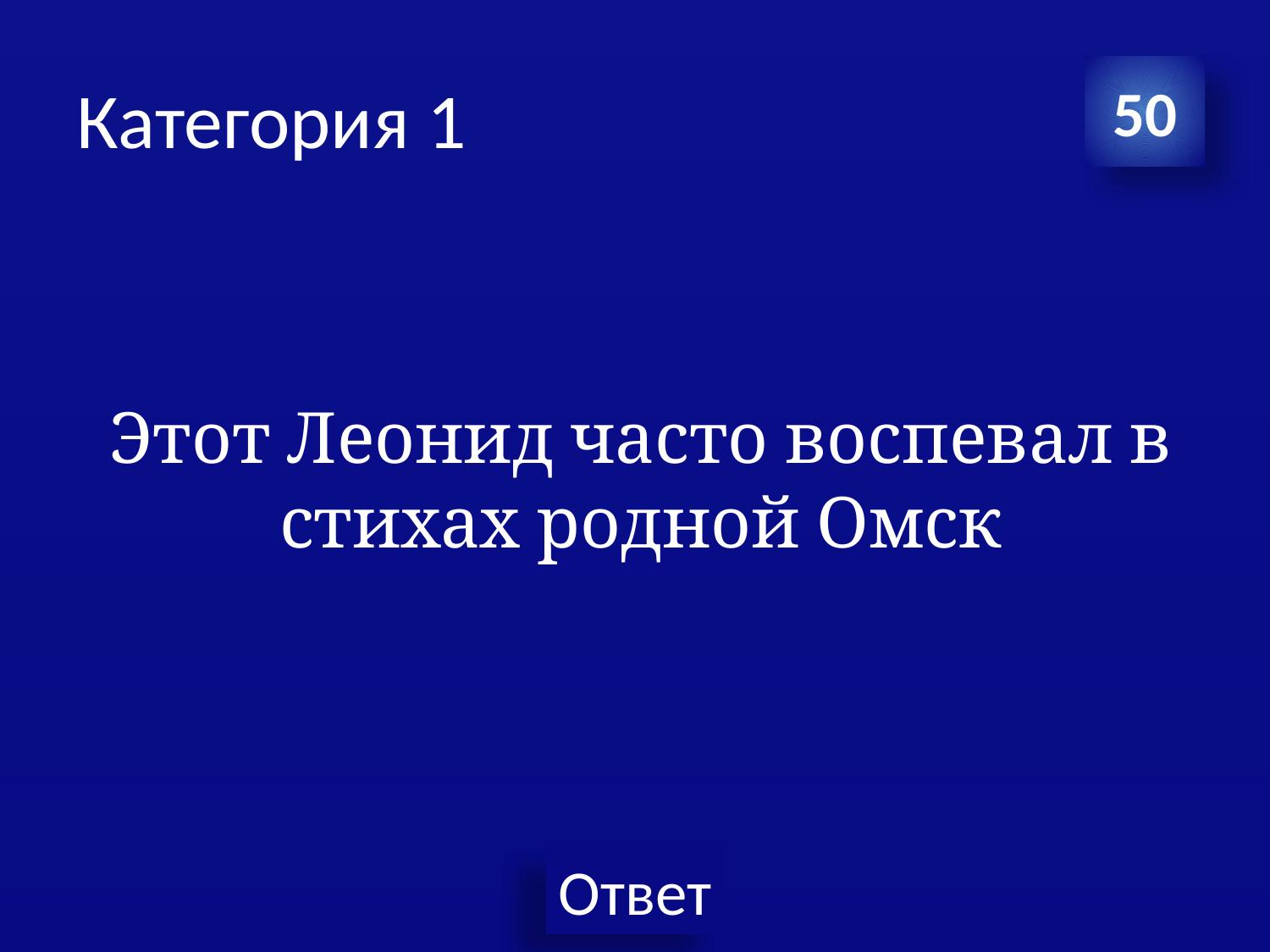

# Категория 1
50
Этот Леонид часто воспевал в стихах родной Омск